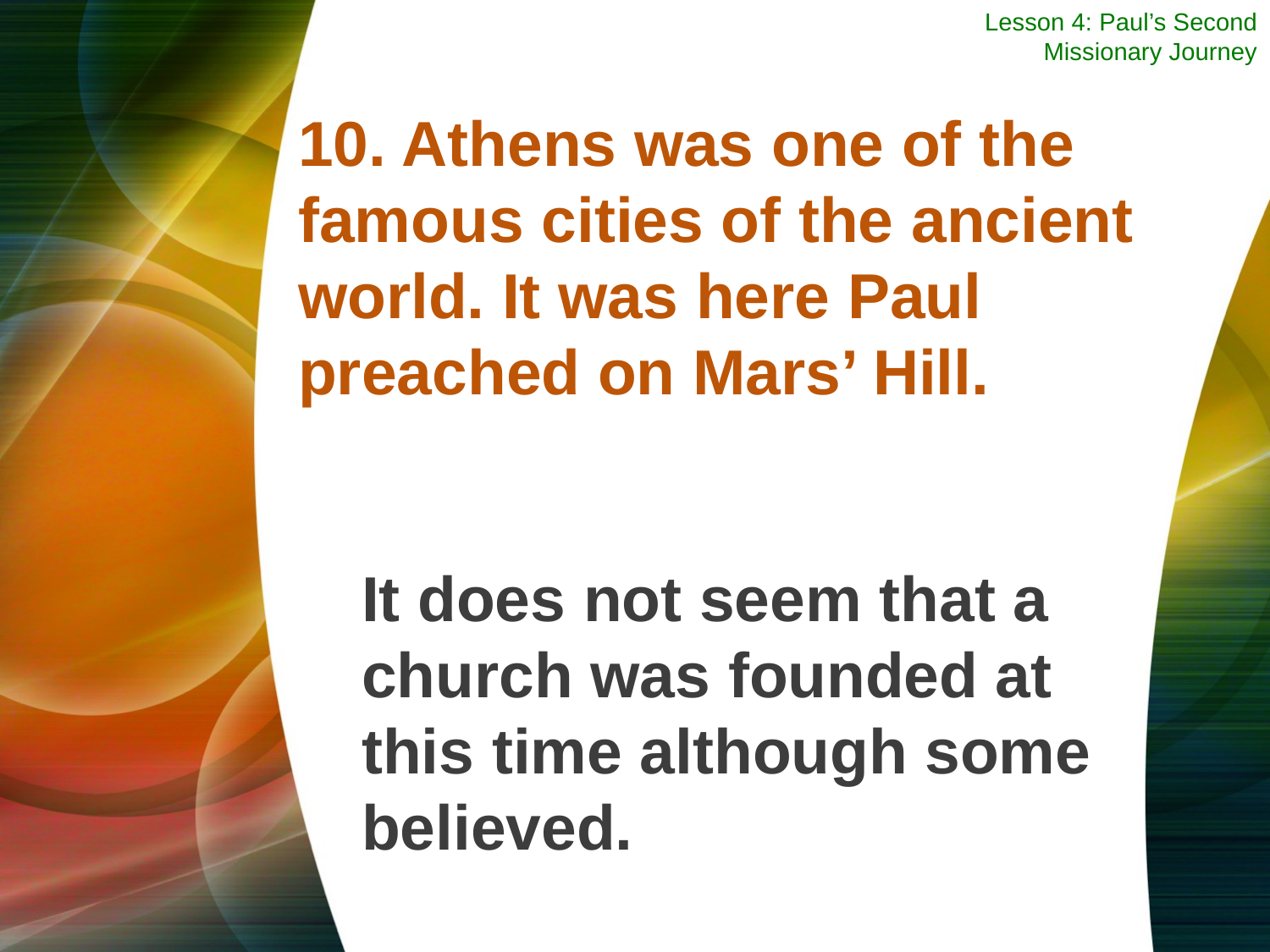

Lesson 4: Paul’s Second Missionary Journey
10. Athens was one of the famous cities of the ancient world. It was here Paul
preached on Mars’ Hill.
It does not seem that a church was founded at
this time although some believed.